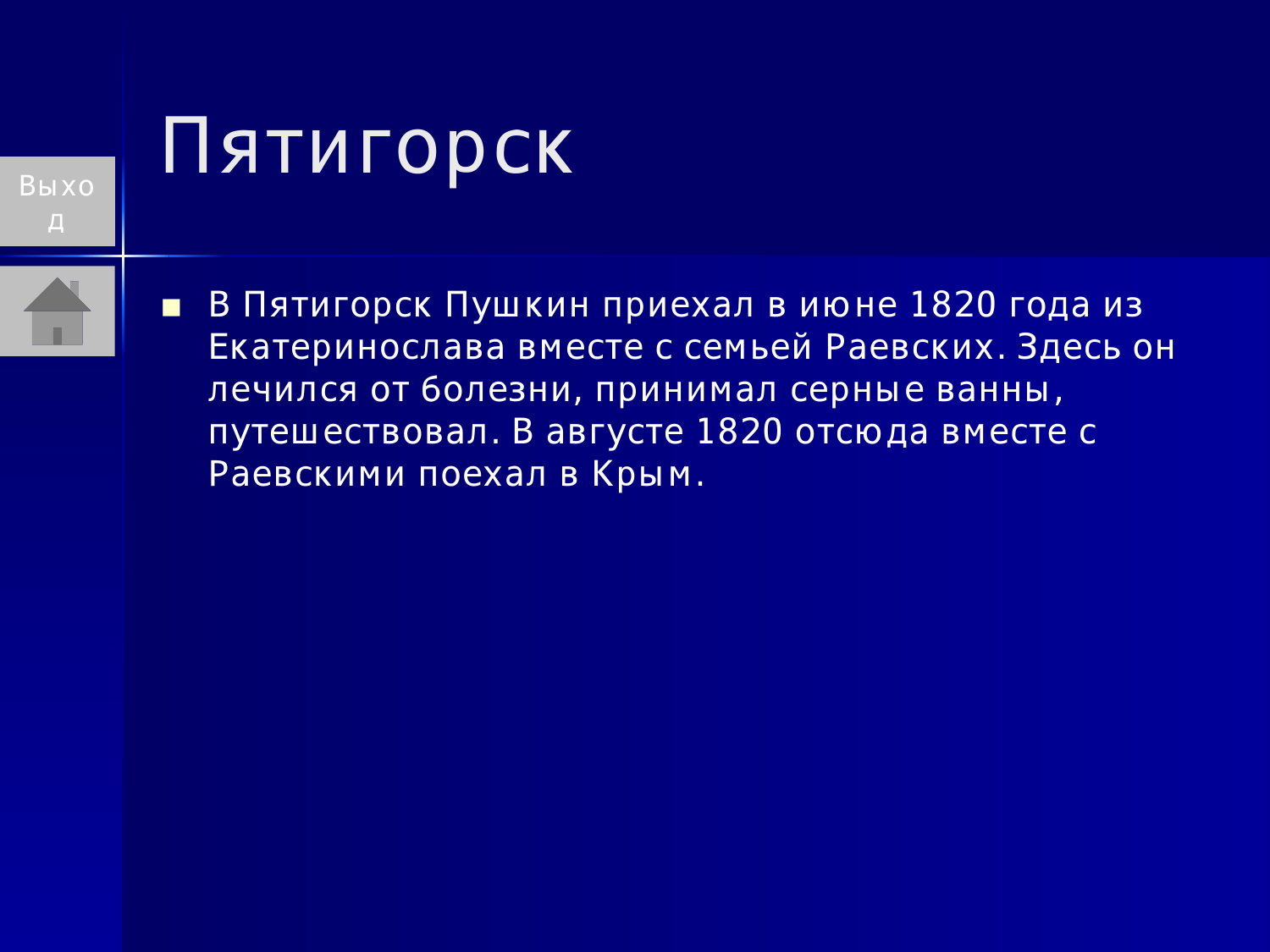

# Пятигорск
Выход

В Пятигорск Пушкин приехал в июне 1820 года из Екатеринослава вместе с семьей Раевских. Здесь он лечился от болезни, принимал серные ванны, путешествовал. В августе 1820 отсюда вместе с Раевскими поехал в Крым.